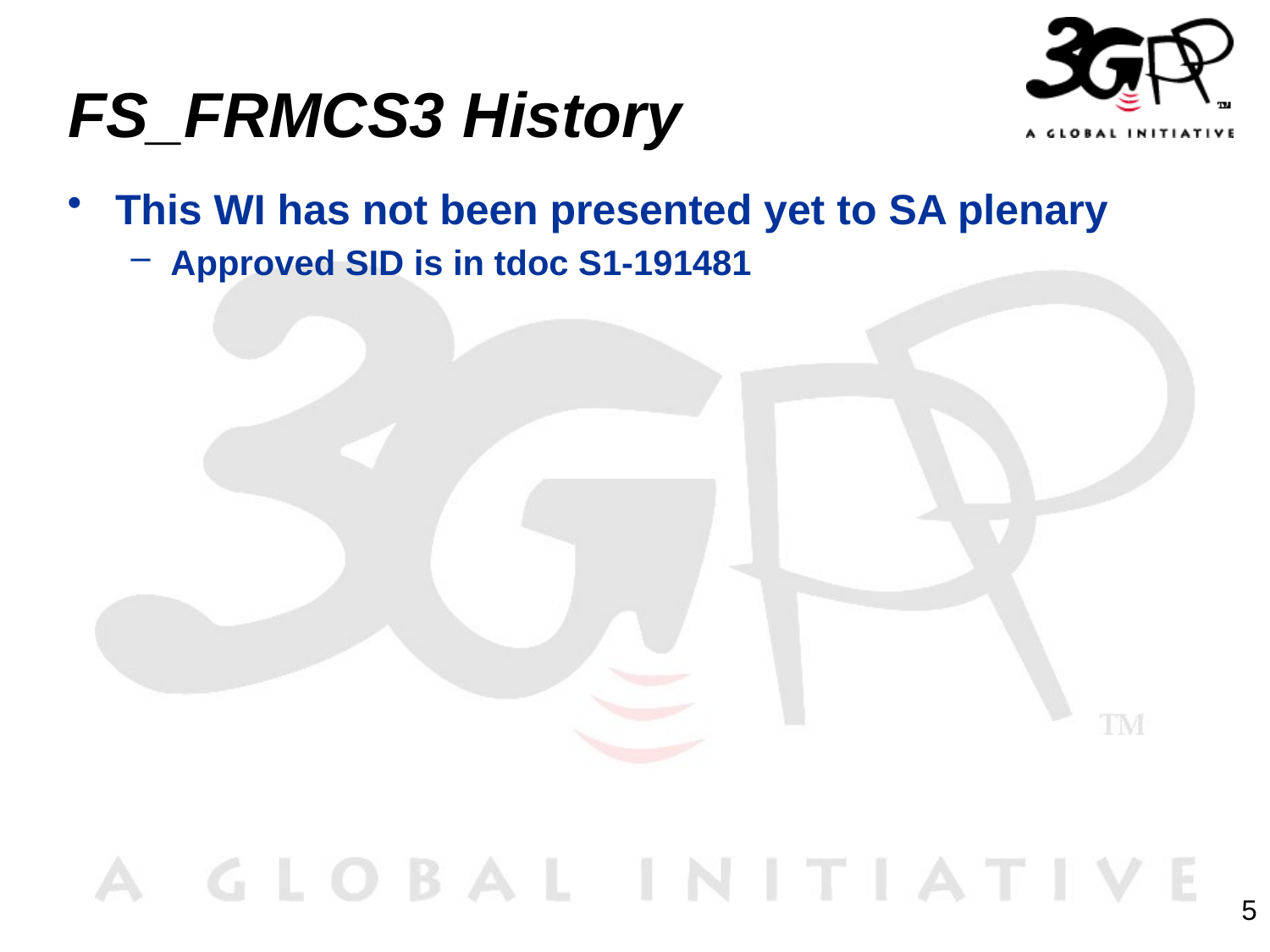

# FS_FRMCS3 History
This WI has not been presented yet to SA plenary
Approved SID is in tdoc S1-191481

5